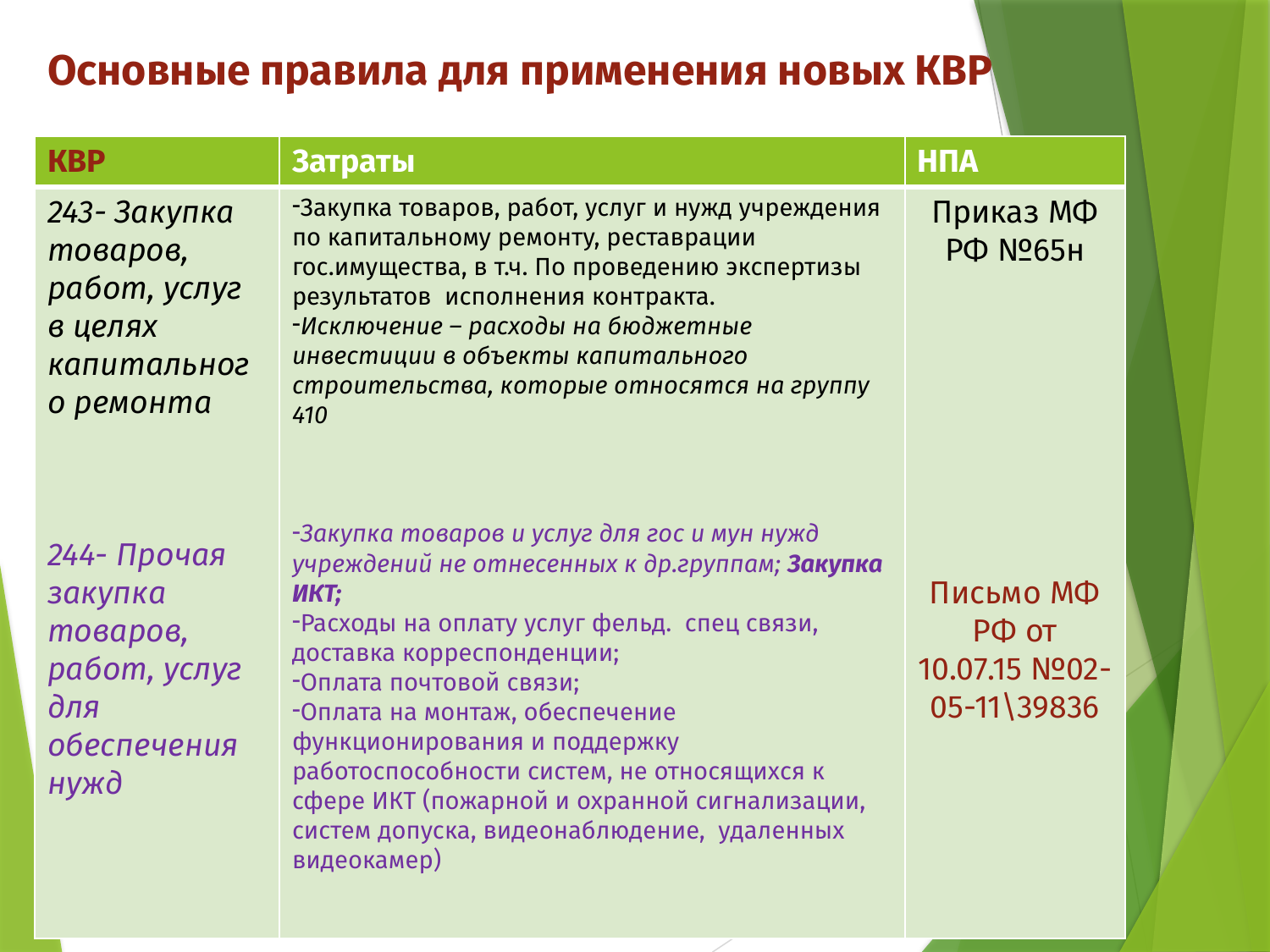

# Основные правила для применения новых КВР
| КВР | Затраты | НПА |
| --- | --- | --- |
| 243- Закупка товаров, работ, услуг в целях капитального ремонта 244- Прочая закупка товаров, работ, услуг для обеспечения нужд | Закупка товаров, работ, услуг и нужд учреждения по капитальному ремонту, реставрации гос.имущества, в т.ч. По проведению экспертизы результатов исполнения контракта. Исключение – расходы на бюджетные инвестиции в объекты капитального строительства, которые относятся на группу 410 Закупка товаров и услуг для гос и мун нужд учреждений не отнесенных к др.группам; Закупка ИКТ; Расходы на оплату услуг фельд. спец связи, доставка корреспонденции; Оплата почтовой связи; Оплата на монтаж, обеспечение функционирования и поддержку работоспособности систем, не относящихся к сфере ИКТ (пожарной и охранной сигнализации, систем допуска, видеонаблюдение, удаленных видеокамер) | Приказ МФ РФ №65н Письмо МФ РФ от 10.07.15 №02-05-11\39836 |